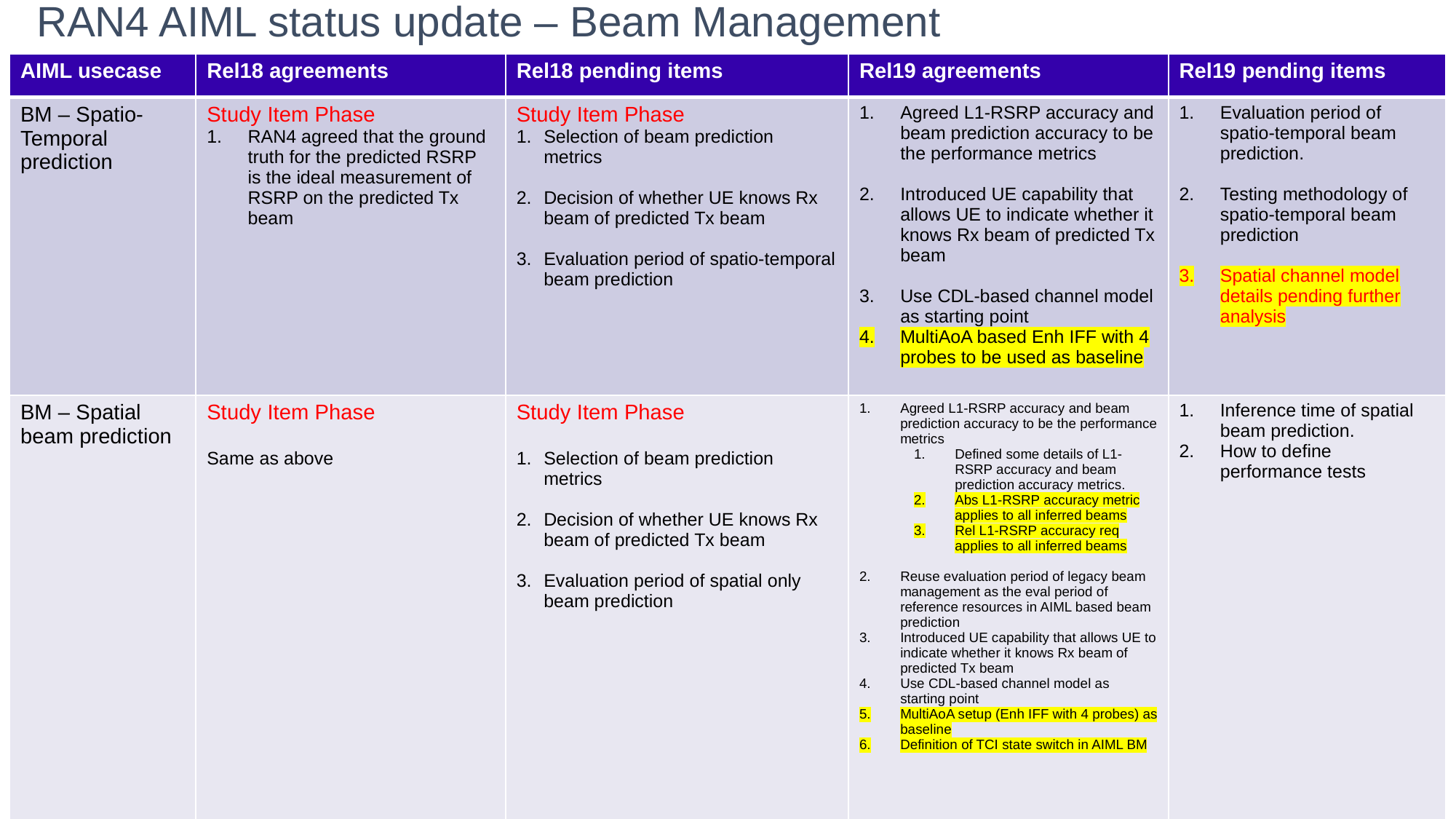

RAN4 AIML status update – Beam Management
| AIML usecase | Rel18 agreements | Rel18 pending items | Rel19 agreements | Rel19 pending items |
| --- | --- | --- | --- | --- |
| BM – Spatio-Temporal prediction | Study Item Phase RAN4 agreed that the ground truth for the predicted RSRP is the ideal measurement of RSRP on the predicted Tx beam | Study Item Phase Selection of beam prediction metrics Decision of whether UE knows Rx beam of predicted Tx beam Evaluation period of spatio-temporal beam prediction | Agreed L1-RSRP accuracy and beam prediction accuracy to be the performance metrics Introduced UE capability that allows UE to indicate whether it knows Rx beam of predicted Tx beam Use CDL-based channel model as starting point MultiAoA based Enh IFF with 4 probes to be used as baseline | Evaluation period of spatio-temporal beam prediction. Testing methodology of spatio-temporal beam prediction Spatial channel model details pending further analysis |
| BM – Spatial beam prediction | Study Item Phase Same as above | Study Item Phase Selection of beam prediction metrics Decision of whether UE knows Rx beam of predicted Tx beam Evaluation period of spatial only beam prediction | Agreed L1-RSRP accuracy and beam prediction accuracy to be the performance metrics Defined some details of L1-RSRP accuracy and beam prediction accuracy metrics. Abs L1-RSRP accuracy metric applies to all inferred beams Rel L1-RSRP accuracy req applies to all inferred beams Reuse evaluation period of legacy beam management as the eval period of reference resources in AIML based beam prediction Introduced UE capability that allows UE to indicate whether it knows Rx beam of predicted Tx beam Use CDL-based channel model as starting point MultiAoA setup (Enh IFF with 4 probes) as baseline Definition of TCI state switch in AIML BM | Inference time of spatial beam prediction. How to define performance tests |